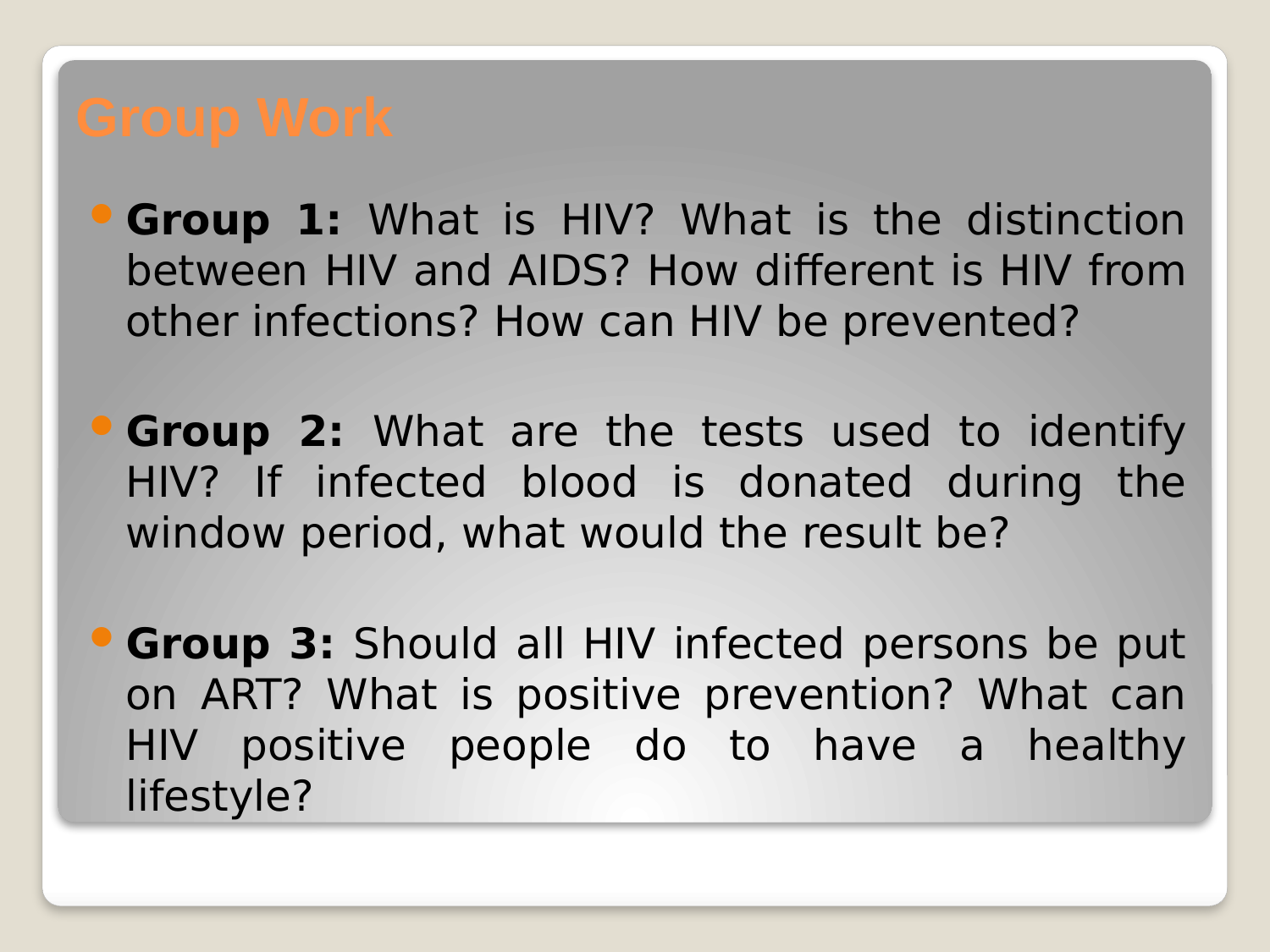

# Group Work
Group 1: What is HIV? What is the distinction between HIV and AIDS? How different is HIV from other infections? How can HIV be prevented?

Group 2: What are the tests used to identify HIV? If infected blood is donated during the window period, what would the result be?

Group 3: Should all HIV infected persons be put on ART? What is positive prevention? What can HIV positive people do to have a healthy lifestyle?